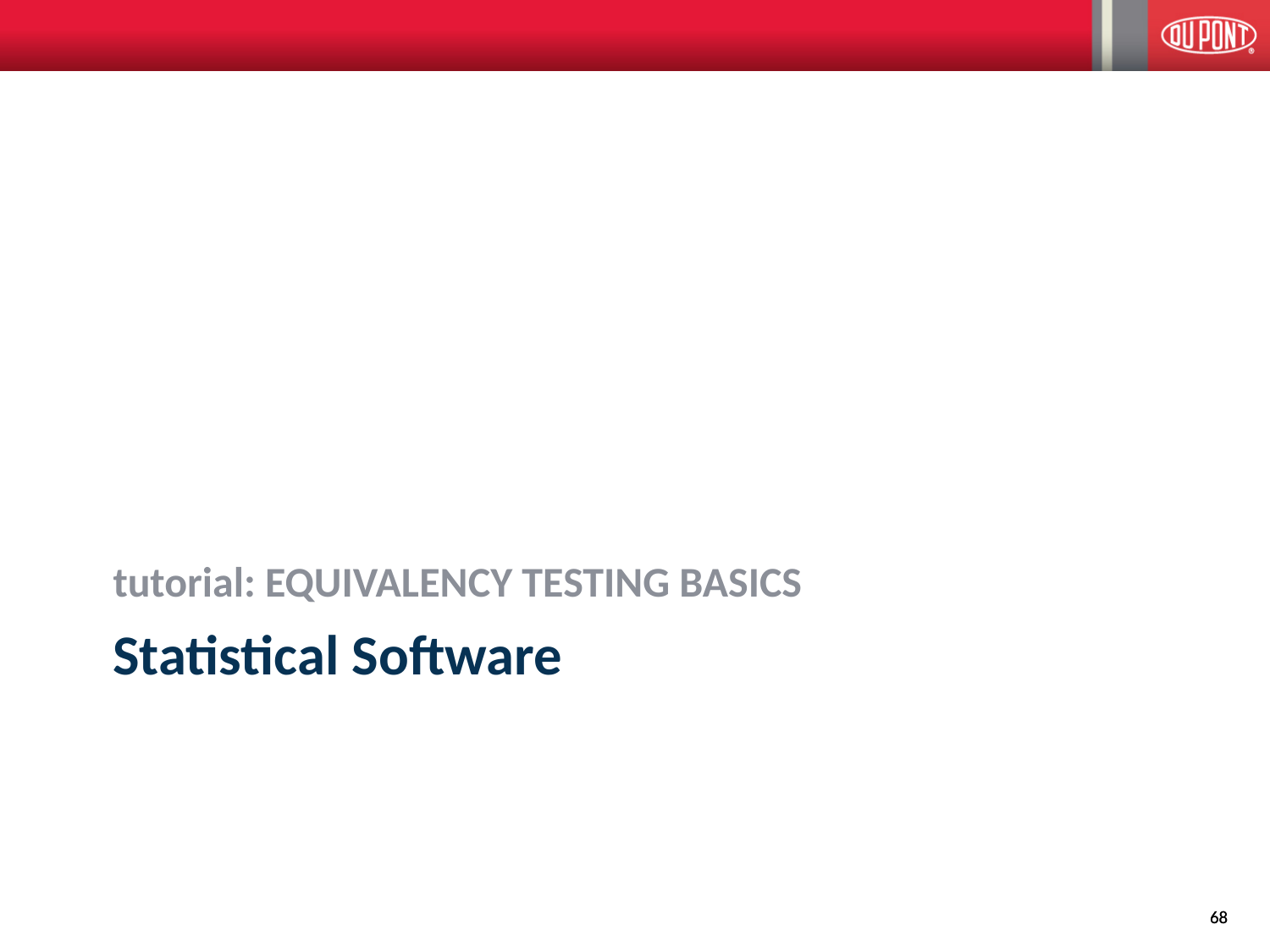

tutorial: EQUIVALENCY TESTING BASICS
# Statistical Software